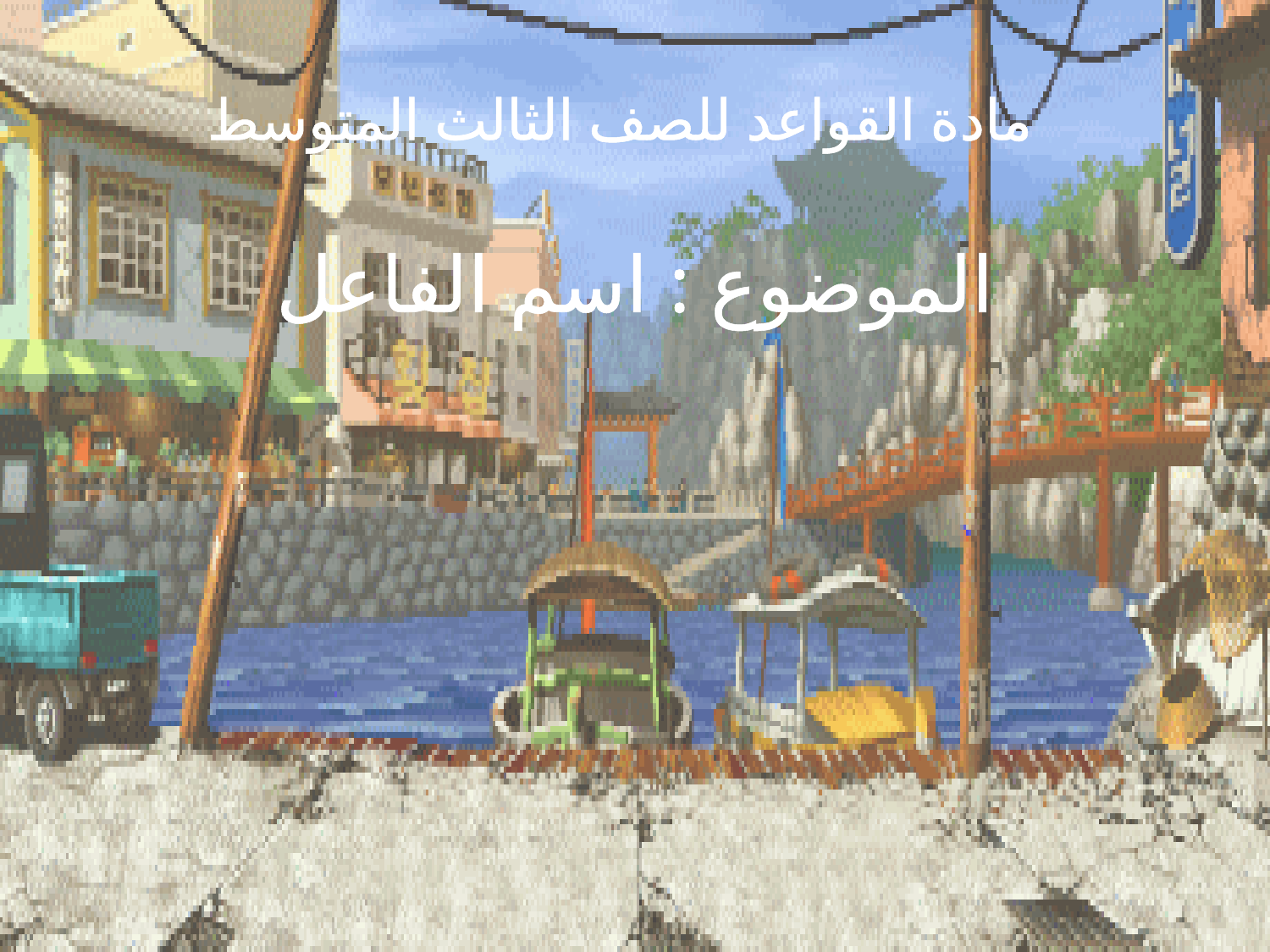

# مادة القواعد للصف الثالث المتوسط
الموضوع : اسم الفاعل